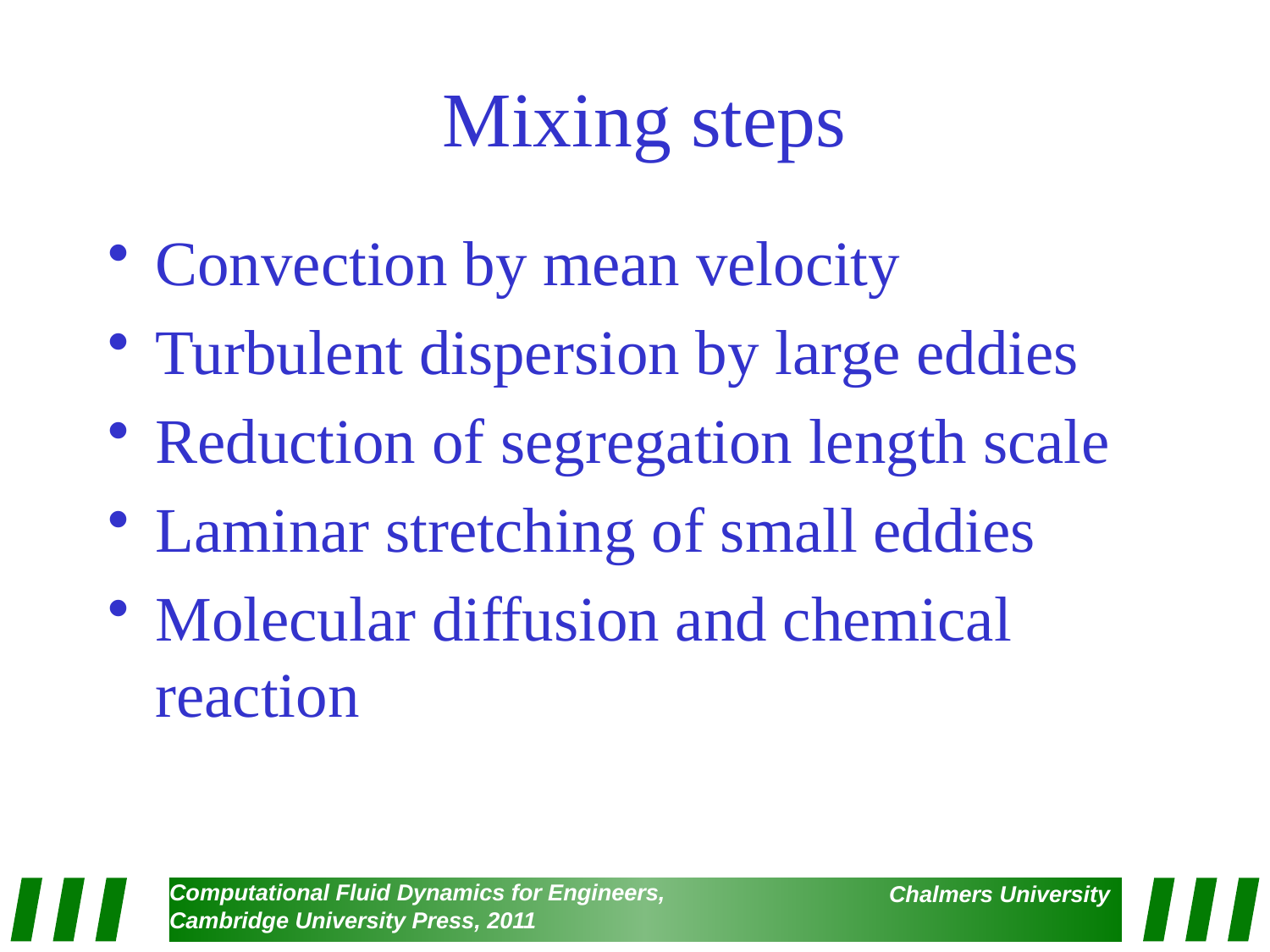

# Mixing steps
Convection by mean velocity
Turbulent dispersion by large eddies
Reduction of segregation length scale
Laminar stretching of small eddies
Molecular diffusion and chemical reaction